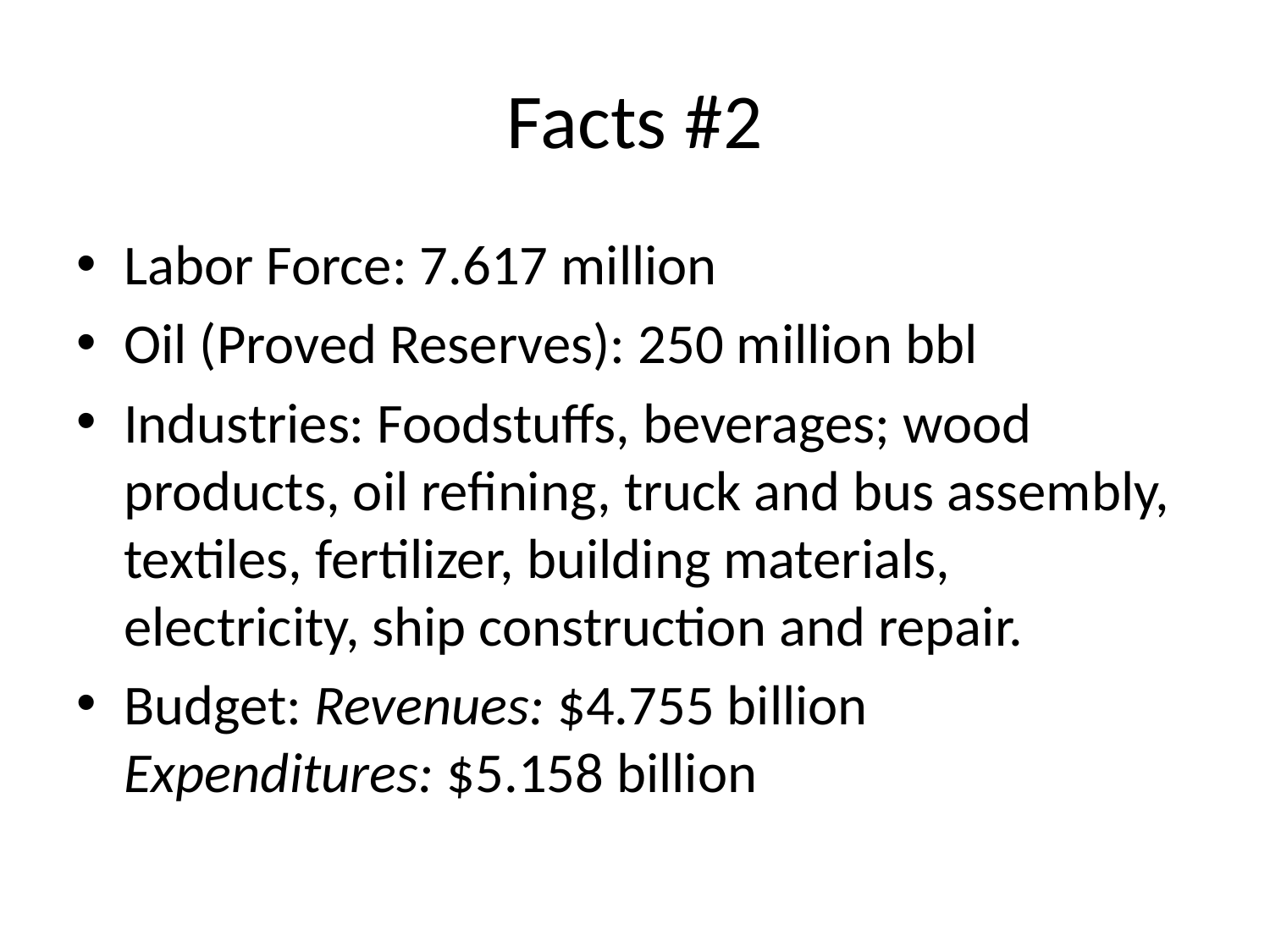

# Facts #2
Labor Force: 7.617 million
Oil (Proved Reserves): 250 million bbl
Industries: Foodstuffs, beverages; wood products, oil refining, truck and bus assembly, textiles, fertilizer, building materials, electricity, ship construction and repair.
Budget: Revenues: $4.755 billion
Expenditures: $5.158 billion